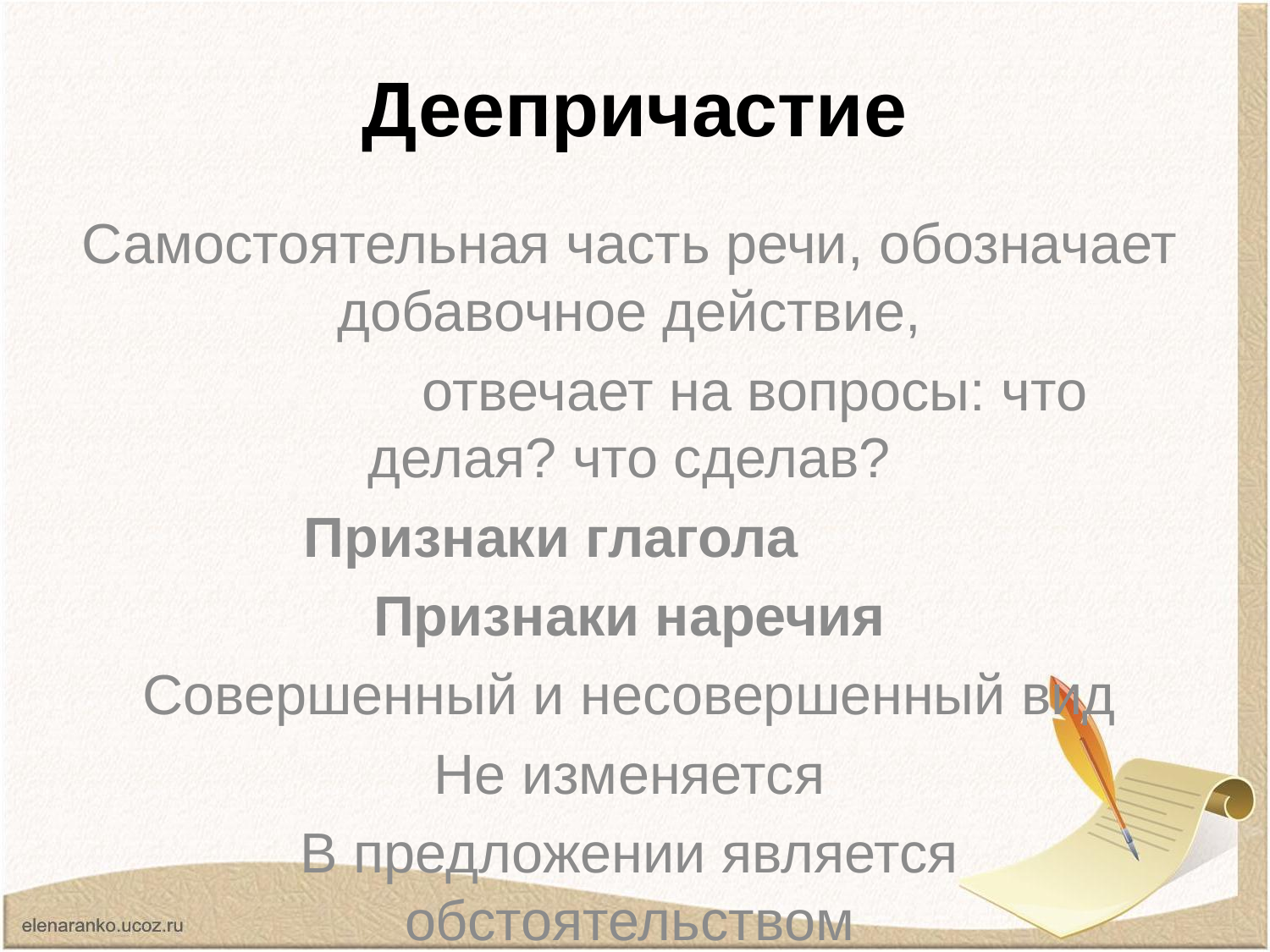

# Деепричастие
Самостоятельная часть речи, обозначает добавочное действие,
                отвечает на вопросы: что делая? что сделав?
Признаки глагола
Признаки наречия
Совершенный и несовершенный вид
Не изменяется
В предложении является обстоятельством